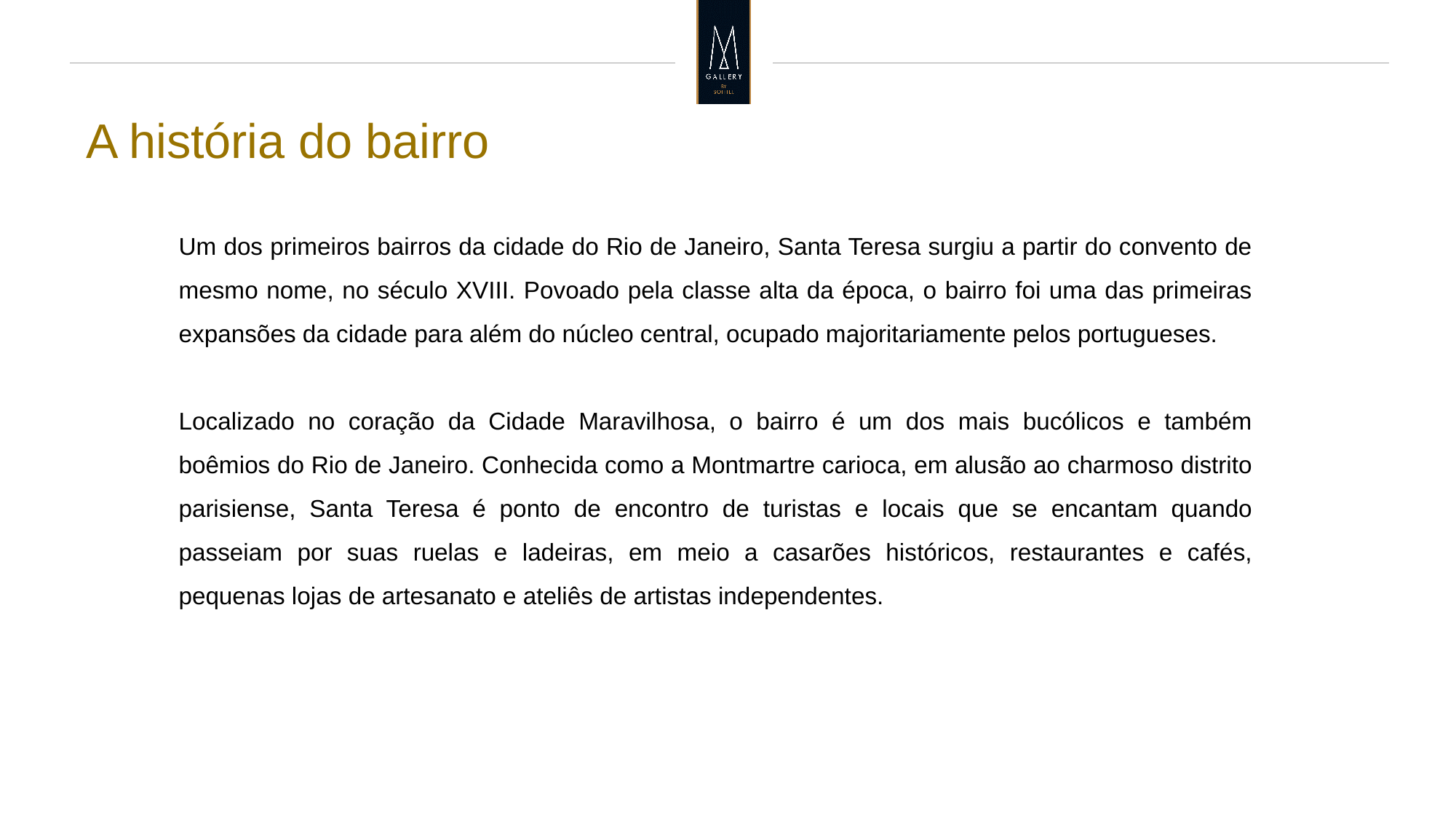

A história do bairro
Um dos primeiros bairros da cidade do Rio de Janeiro, Santa Teresa surgiu a partir do convento de mesmo nome, no século XVIII. Povoado pela classe alta da época, o bairro foi uma das primeiras expansões da cidade para além do núcleo central, ocupado majoritariamente pelos portugueses.

Localizado no coração da Cidade Maravilhosa, o bairro é um dos mais bucólicos e também boêmios do Rio de Janeiro. Conhecida como a Montmartre carioca, em alusão ao charmoso distrito parisiense, Santa Teresa é ponto de encontro de turistas e locais que se encantam quando passeiam por suas ruelas e ladeiras, em meio a casarões históricos, restaurantes e cafés, pequenas lojas de artesanato e ateliês de artistas independentes.